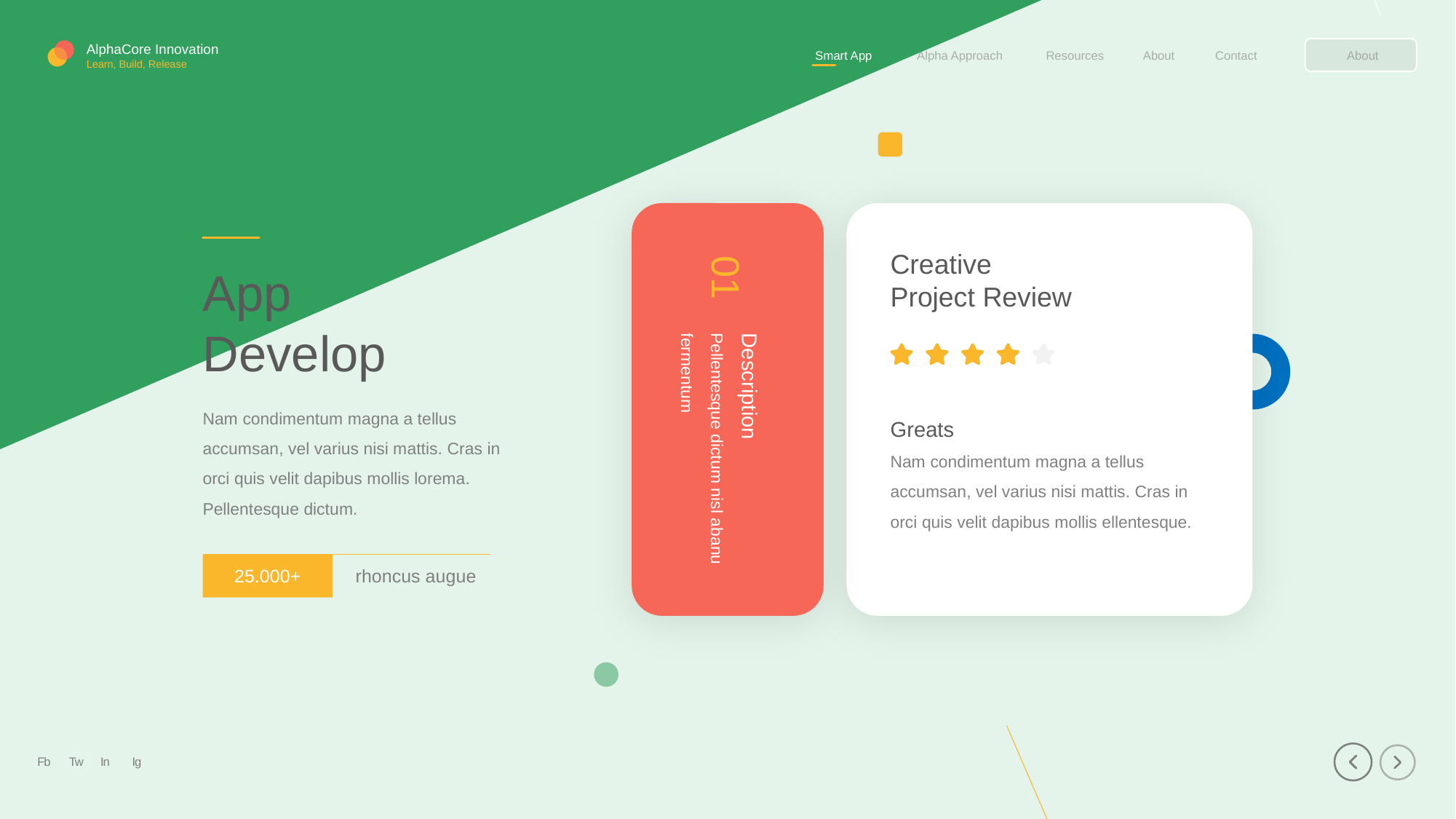

AlphaCore Innovation

Smart App
Alpha Approach
Resources
About
Contact
About
Learn, Build, Release

Creative
Project Review
App
Develop
01

Nam condimentum magna a tellus accumsan, vel varius nisi mattis. Cras in orci quis velit dapibus mollis lorema. Pellentesque dictum.
Description
Pellentesque dictum nisl abanu fermentum
Greats
Nam condimentum magna a tellus accumsan, vel varius nisi mattis. Cras in orci quis velit dapibus mollis ellentesque.

25.000+
rhoncus augue

Fb
Tw
In
Ig